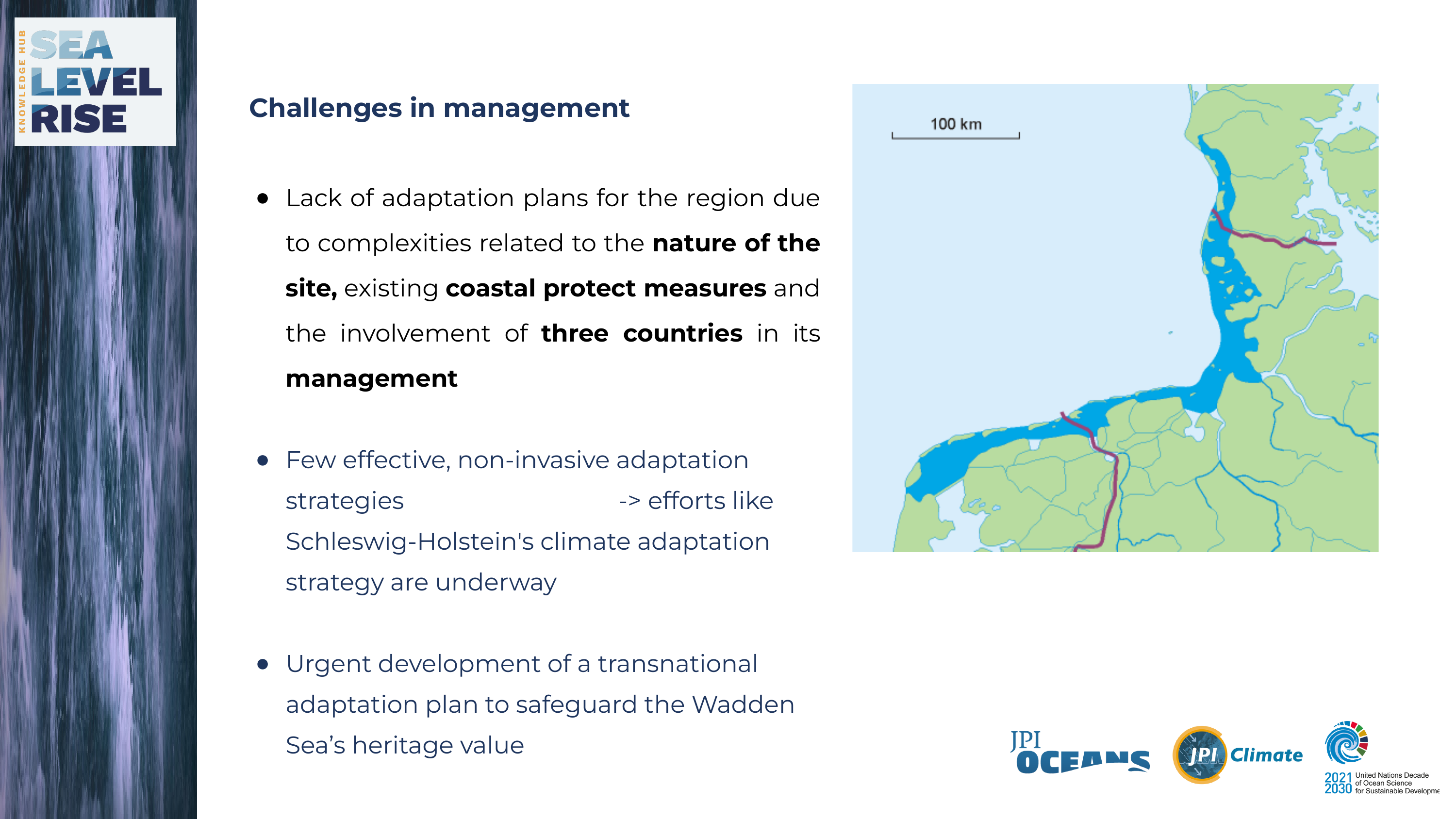

Challenges in management

Lack of adaptation plans for the region due to complexities related to the nature of the site, existing coastal protect measures and the involvement of three countries in its management

Few effective, non-invasive adaptation strategies                                  -> efforts like Schleswig-Holstein's climate adaptation strategy are underway

Urgent development of a transnational adaptation plan to safeguard the Wadden Sea’s heritage value